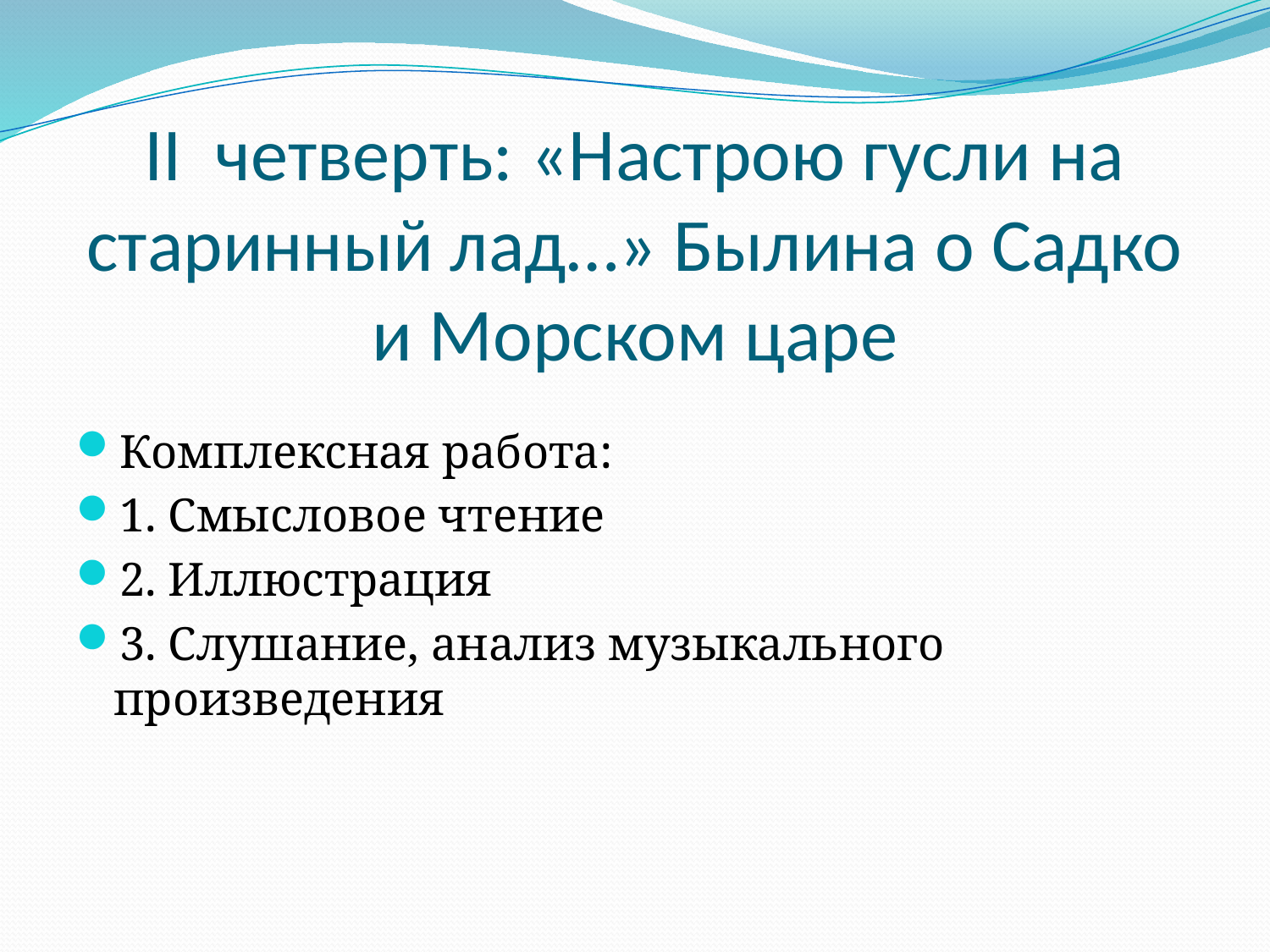

# II  четверть: «Настрою гусли на старинный лад…» Былина о Садко и Морском царе
Комплексная работа:
1. Смысловое чтение
2. Иллюстрация
3. Слушание, анализ музыкального произведения